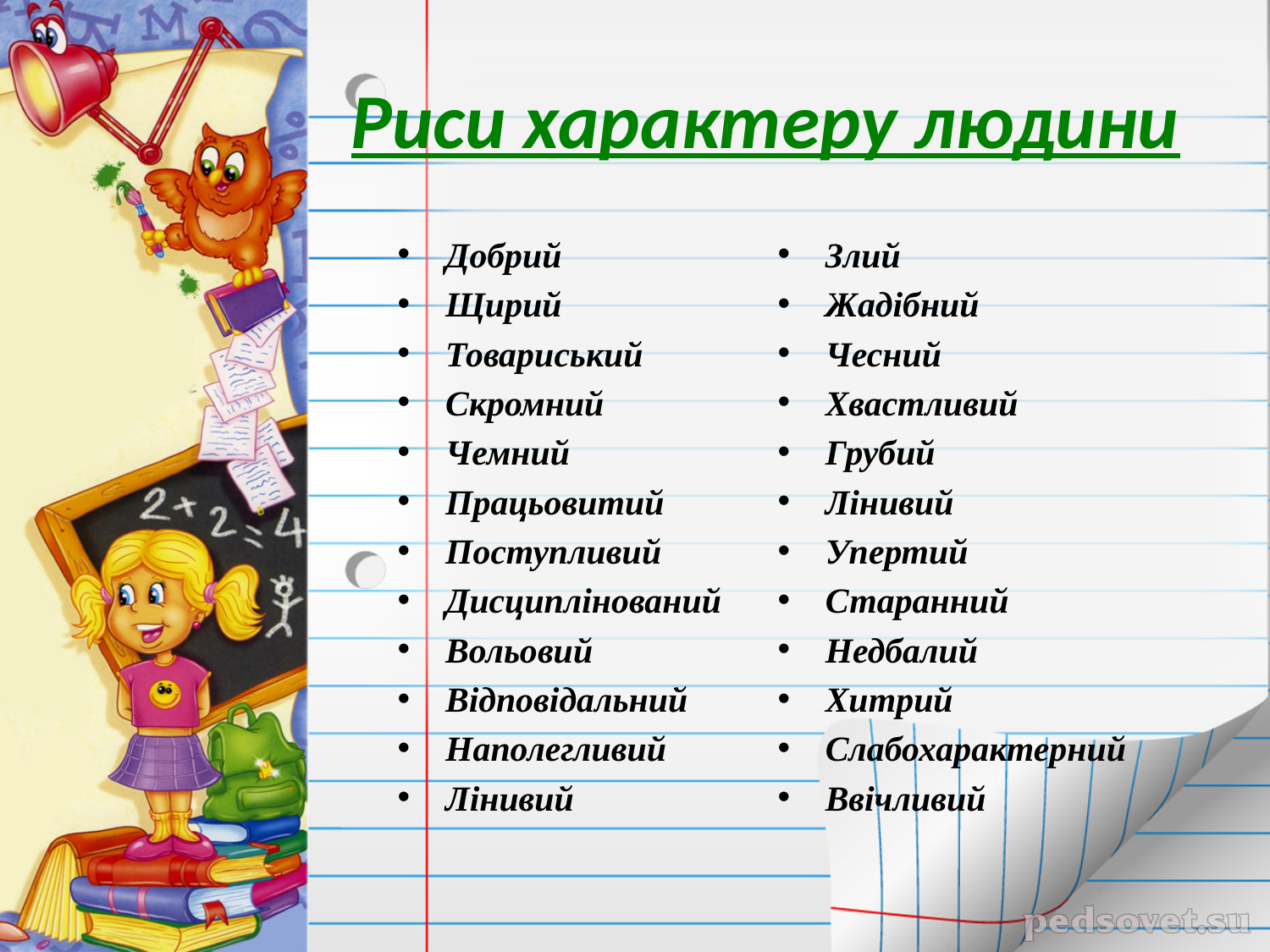

# Риси характеру людини
Добрий
Щирий
Товариський
Скромний
Чемний
Працьовитий
Поступливий
Дисциплінований
Вольовий
Відповідальний
Наполегливий
Лінивий
Злий
Жадібний
Чесний
Хвастливий
Грубий
Лінивий
Упертий
Старанний
Недбалий
Хитрий
Слабохарактерний
Ввічливий